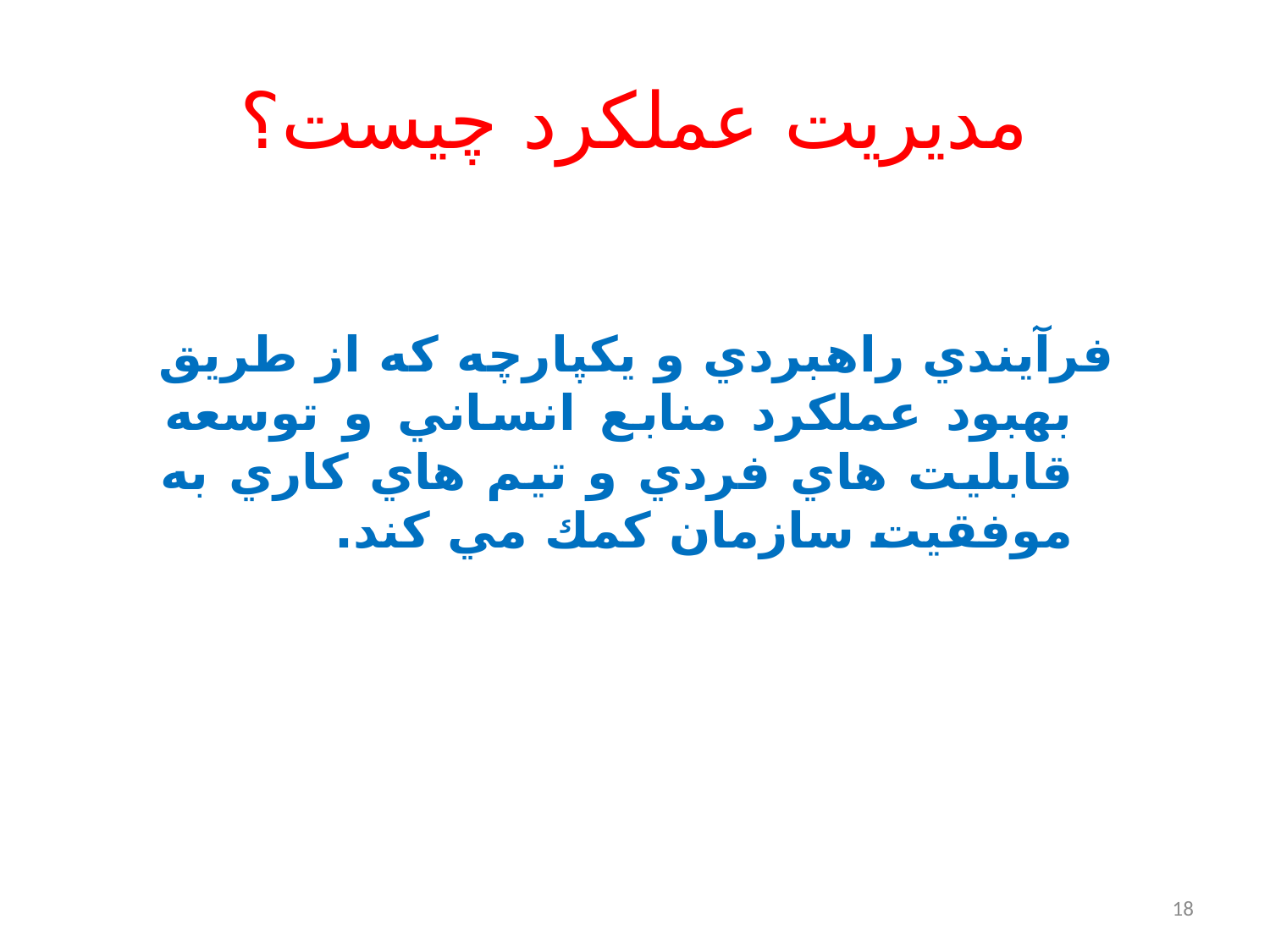

# مديريت عملكرد چیست؟
فرآيندي راهبردي و يكپارچه كه از طريق بهبود عملكرد منابع انساني و توسعه قابليت هاي فردي و تيم هاي كاري به موفقيت سازمان كمك مي كند.

18